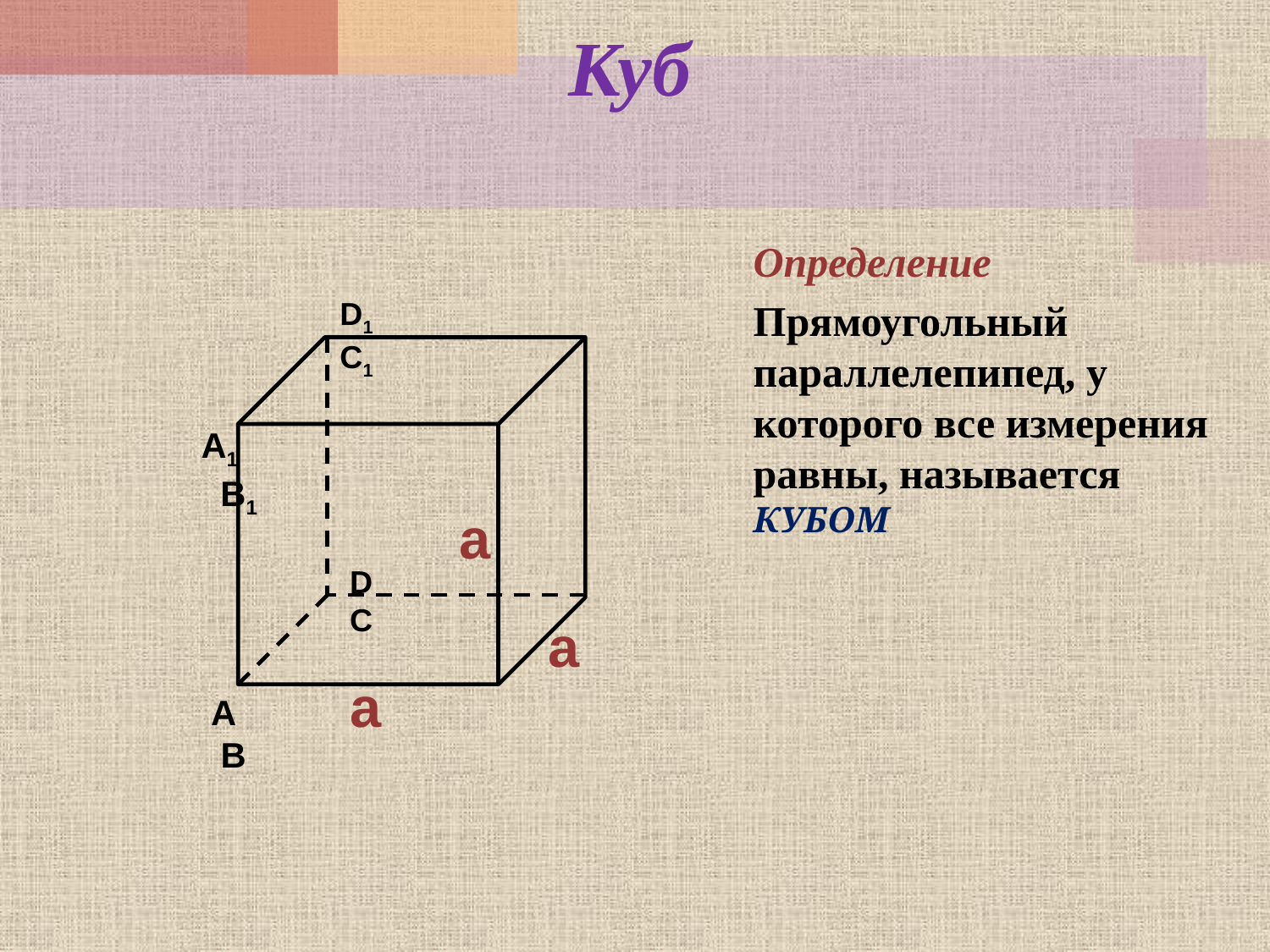

# Куб
Определение
Прямоугольный параллелепипед, у которого все измерения равны, называется КУБОМ
D1                        C1

А1                                   В1
а
D                           C
а

а
А                                  В